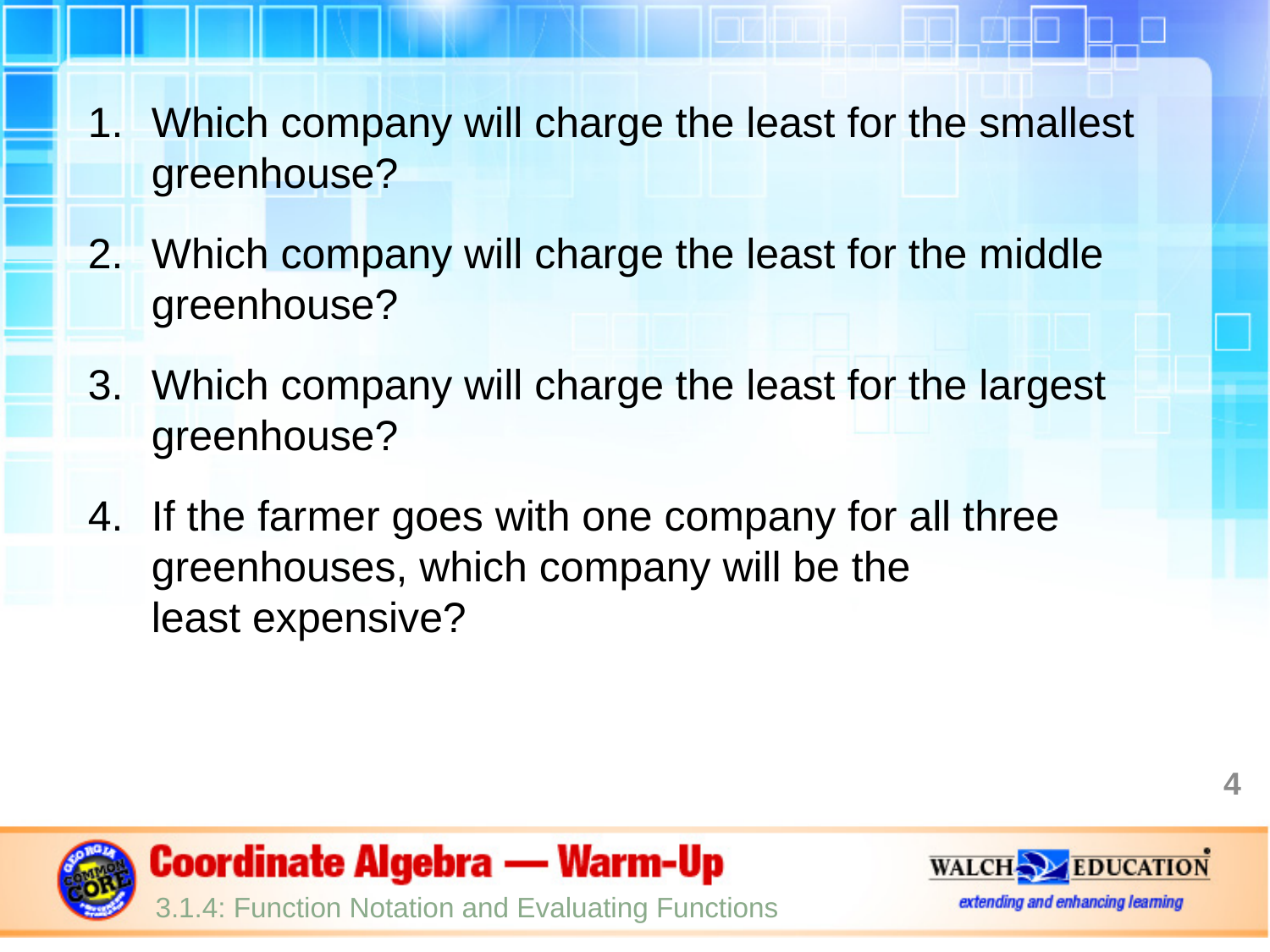

Which company will charge the least for the smallest greenhouse?
Which company will charge the least for the middle greenhouse?
Which company will charge the least for the largest greenhouse?
If the farmer goes with one company for all three greenhouses, which company will be the
least expensive?
4

3.1.4: Function Notation and Evaluating Functions